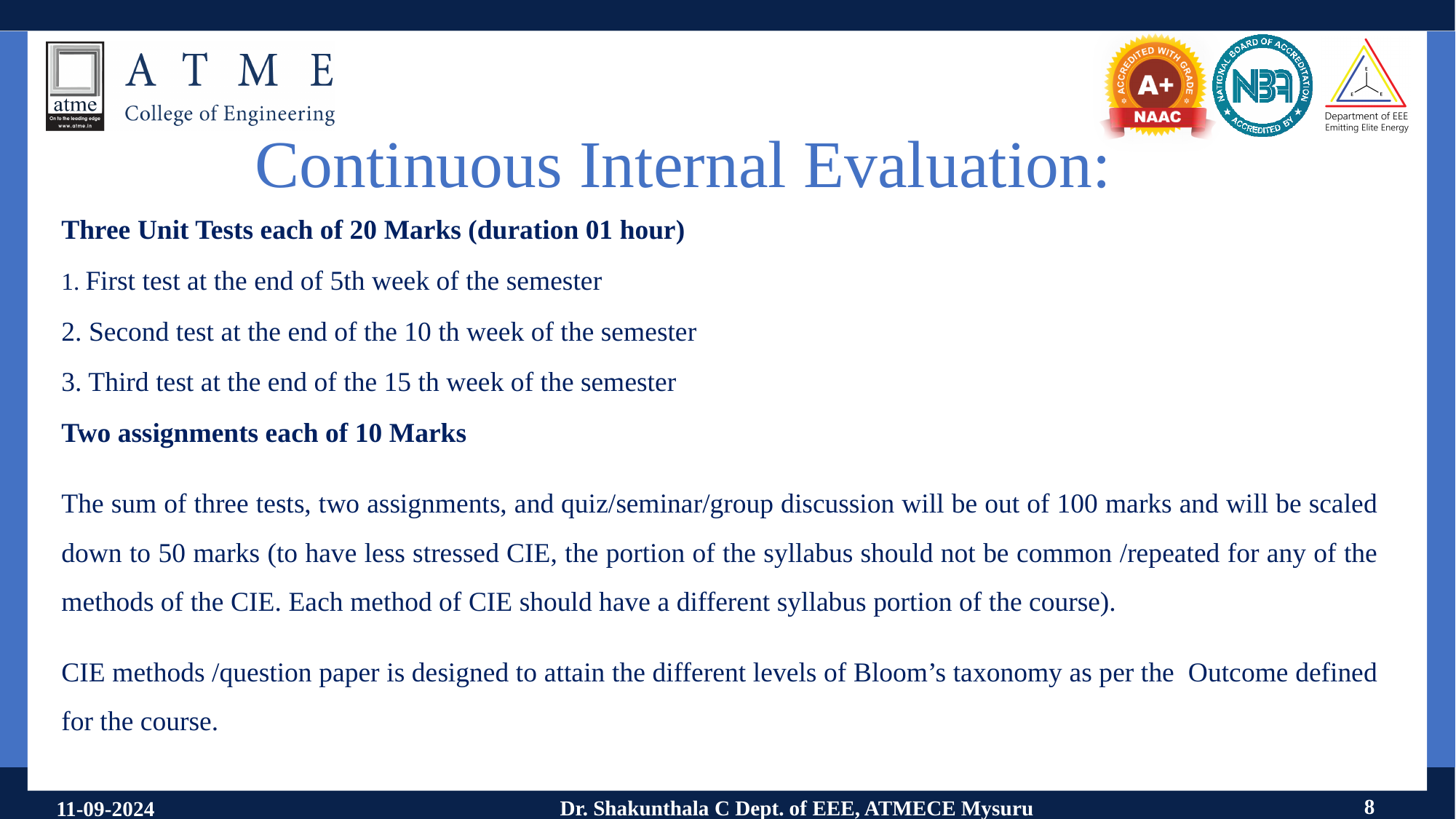

# Continuous Internal Evaluation:
Three Unit Tests each of 20 Marks (duration 01 hour)
1. First test at the end of 5th week of the semester
2. Second test at the end of the 10 th week of the semester
3. Third test at the end of the 15 th week of the semester
Two assignments each of 10 Marks
The sum of three tests, two assignments, and quiz/seminar/group discussion will be out of 100 marks and will be scaled down to 50 marks (to have less stressed CIE, the portion of the syllabus should not be common /repeated for any of the methods of the CIE. Each method of CIE should have a different syllabus portion of the course).
CIE methods /question paper is designed to attain the different levels of Bloom’s taxonomy as per the  Outcome defined for the course.
8
Dr. Shakunthala C Dept. of EEE, ATMECE Mysuru
11-09-2024